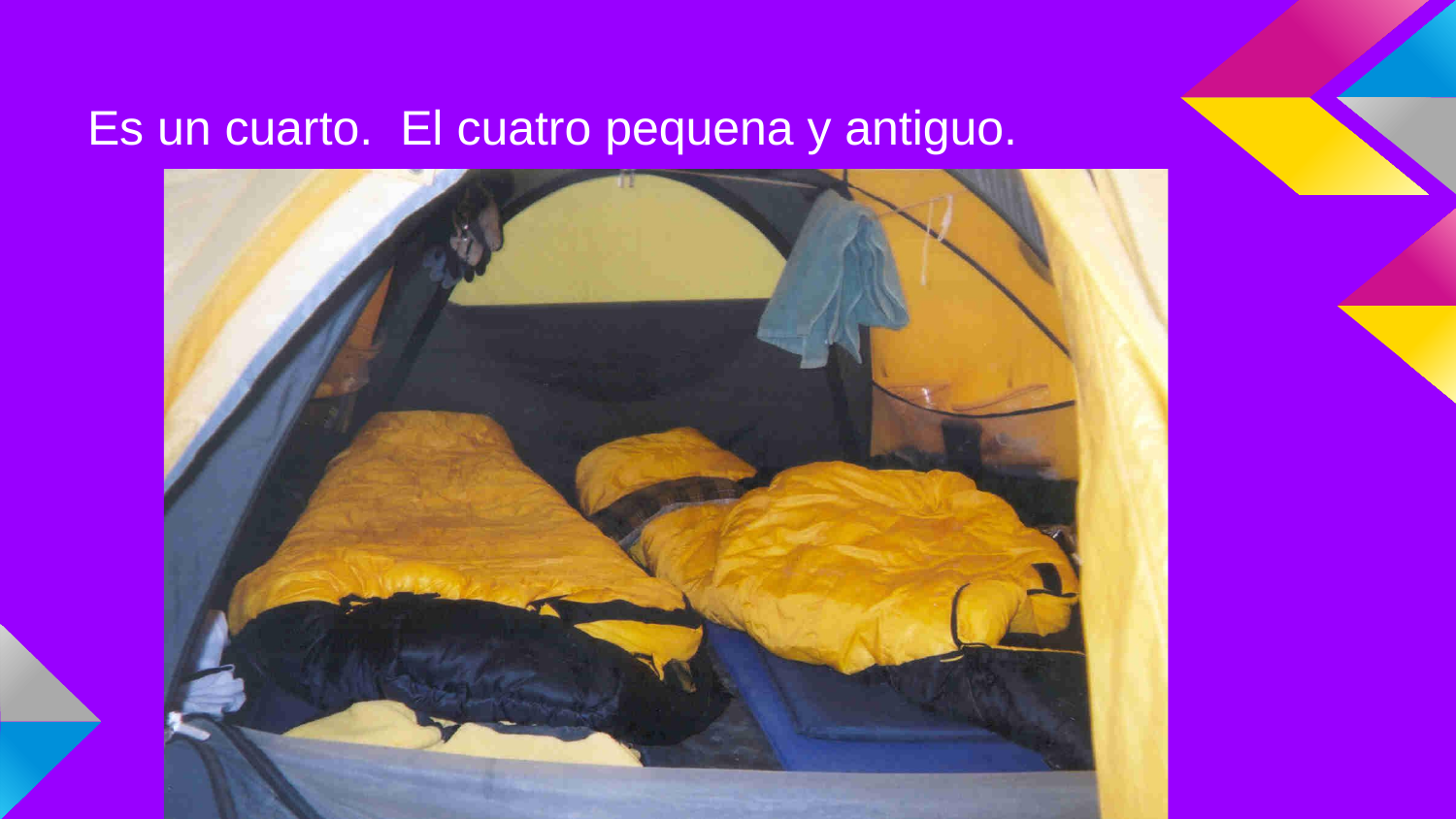

# Es un cuarto.  El cuatro pequena y antiguo.